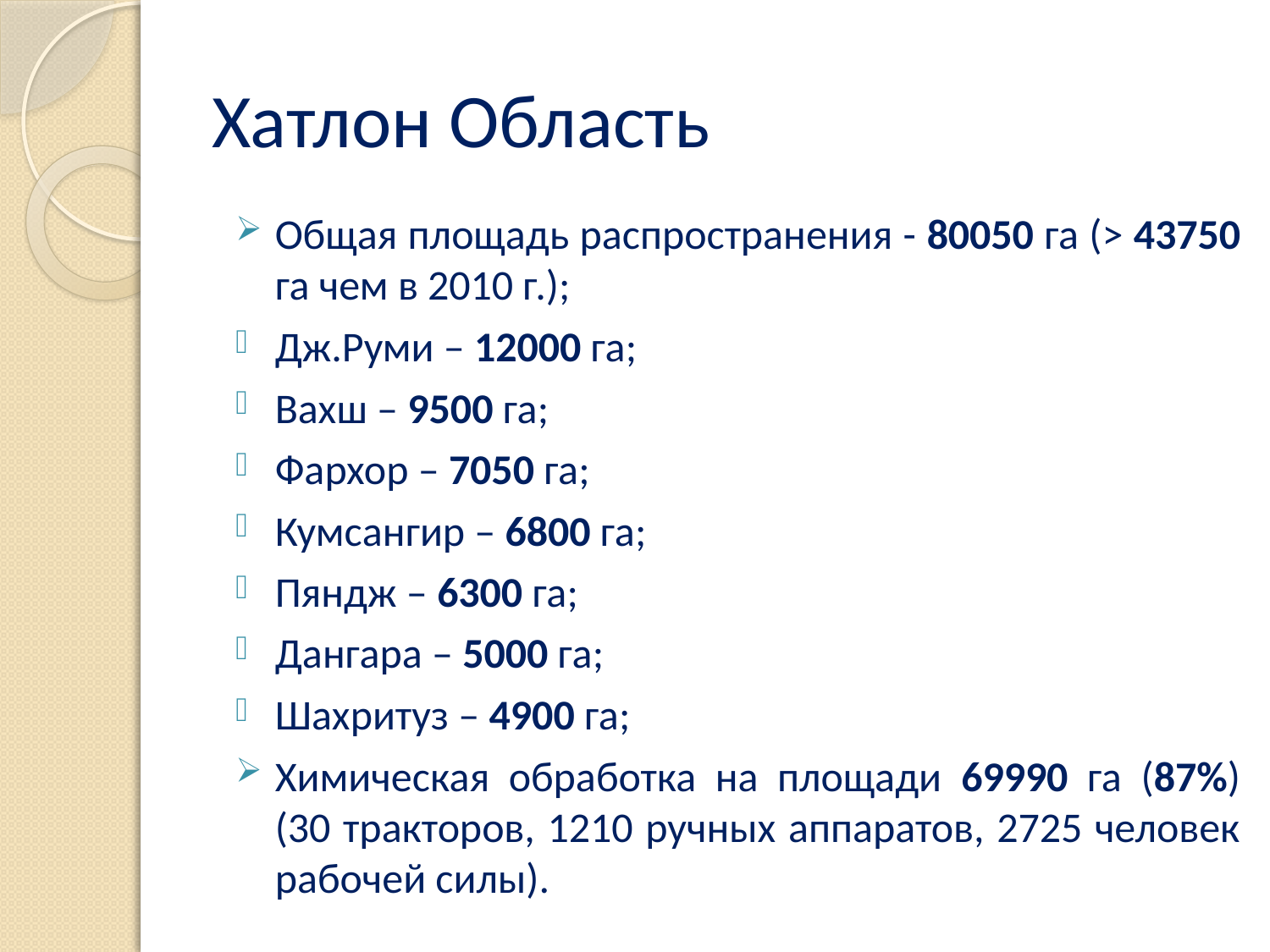

# Хатлон Область
Общая площадь распространения - 80050 га (> 43750 га чем в 2010 г.);
Дж.Руми – 12000 га;
Вахш – 9500 га;
Фархор – 7050 га;
Кумсангир – 6800 га;
Пяндж – 6300 га;
Дангара – 5000 га;
Шахритуз – 4900 га;
Химическая обработка на площади 69990 га (87%) (30 тракторов, 1210 ручных аппаратов, 2725 человек рабочей силы).